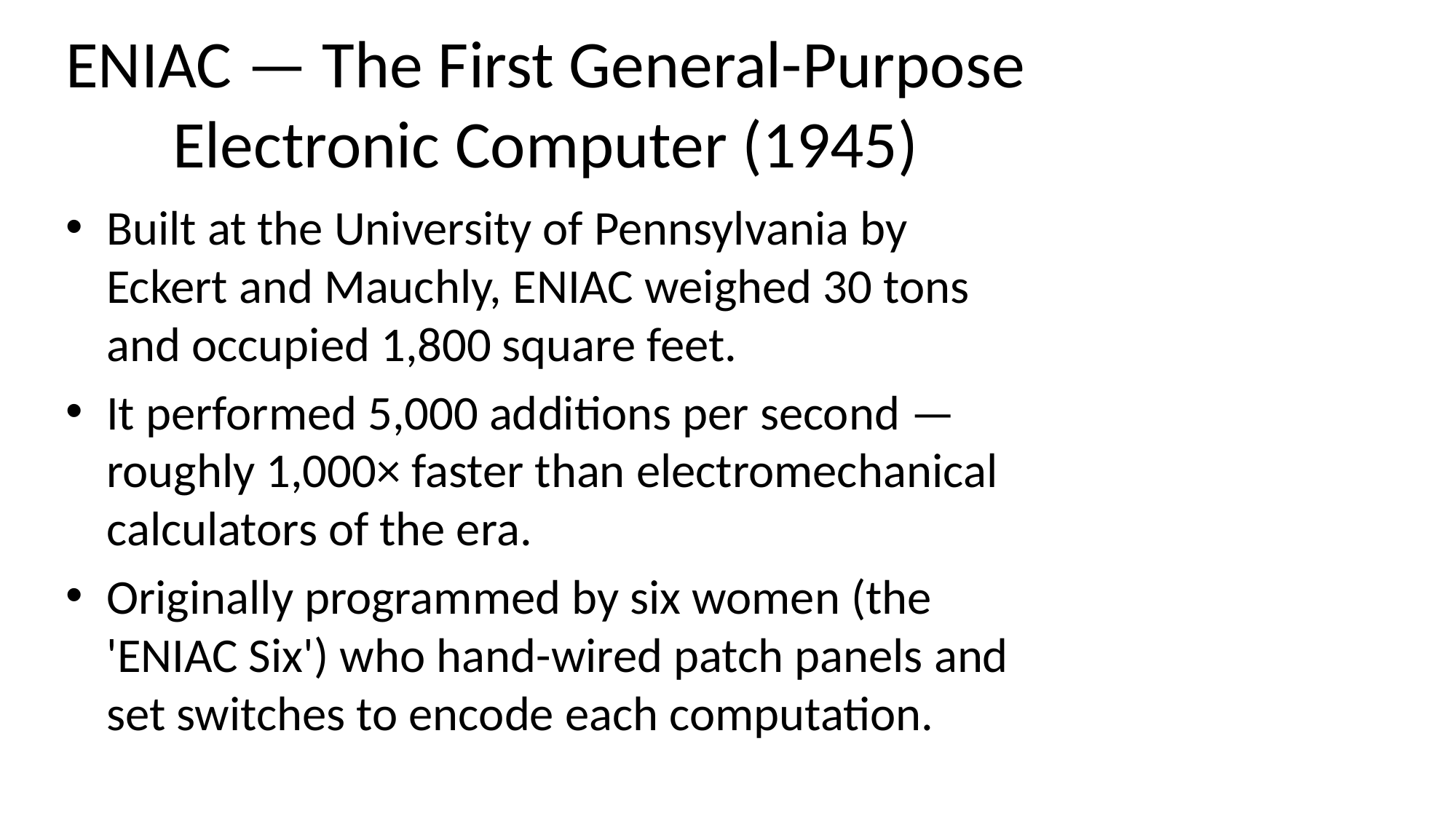

# ENIAC — The First General-Purpose Electronic Computer (1945)
Built at the University of Pennsylvania by Eckert and Mauchly, ENIAC weighed 30 tons and occupied 1,800 square feet.
It performed 5,000 additions per second — roughly 1,000× faster than electromechanical calculators of the era.
Originally programmed by six women (the 'ENIAC Six') who hand-wired patch panels and set switches to encode each computation.